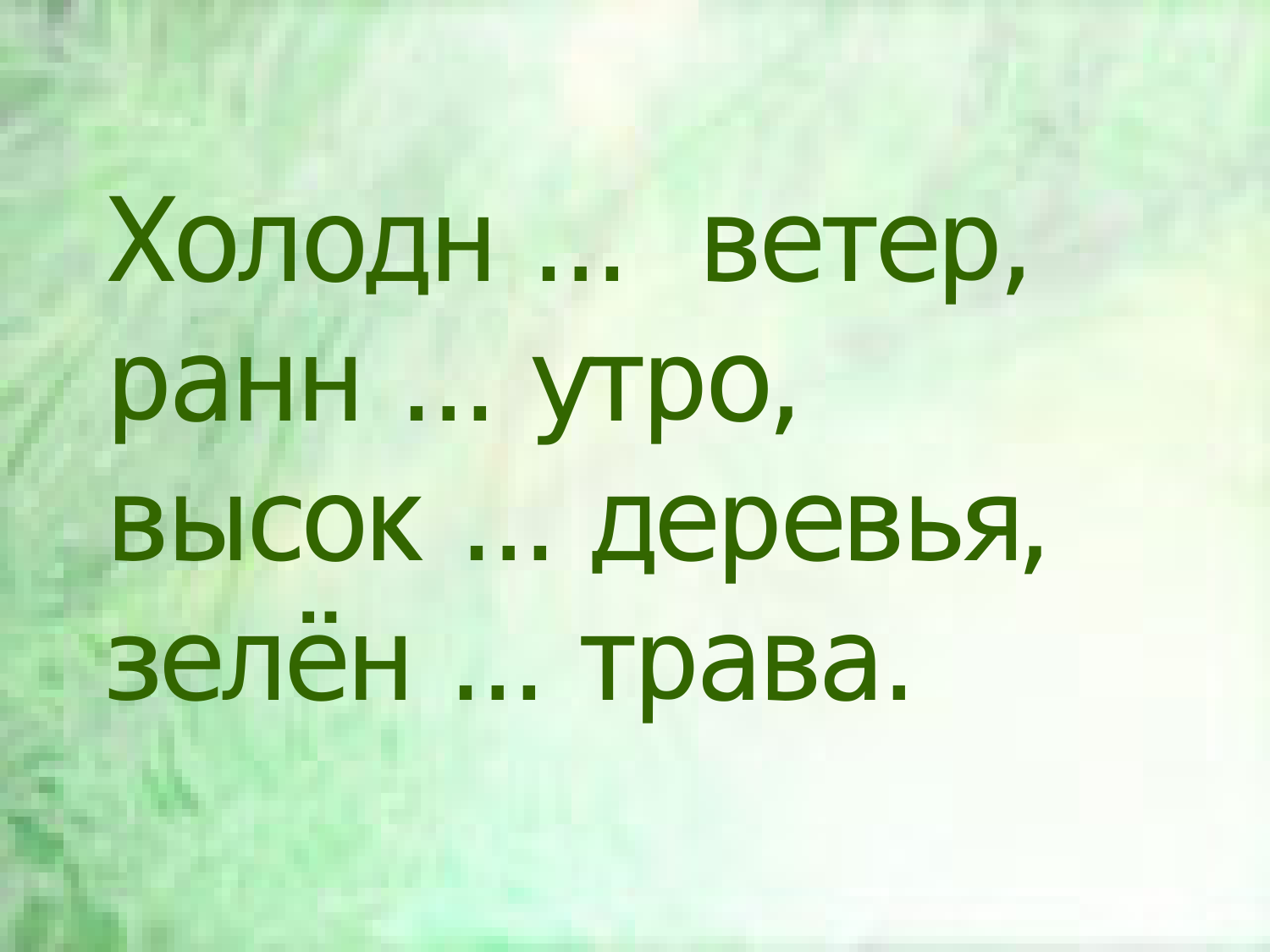

# Холодн …  ветер, ранн … утро, высок … деревья, зелён … трава.